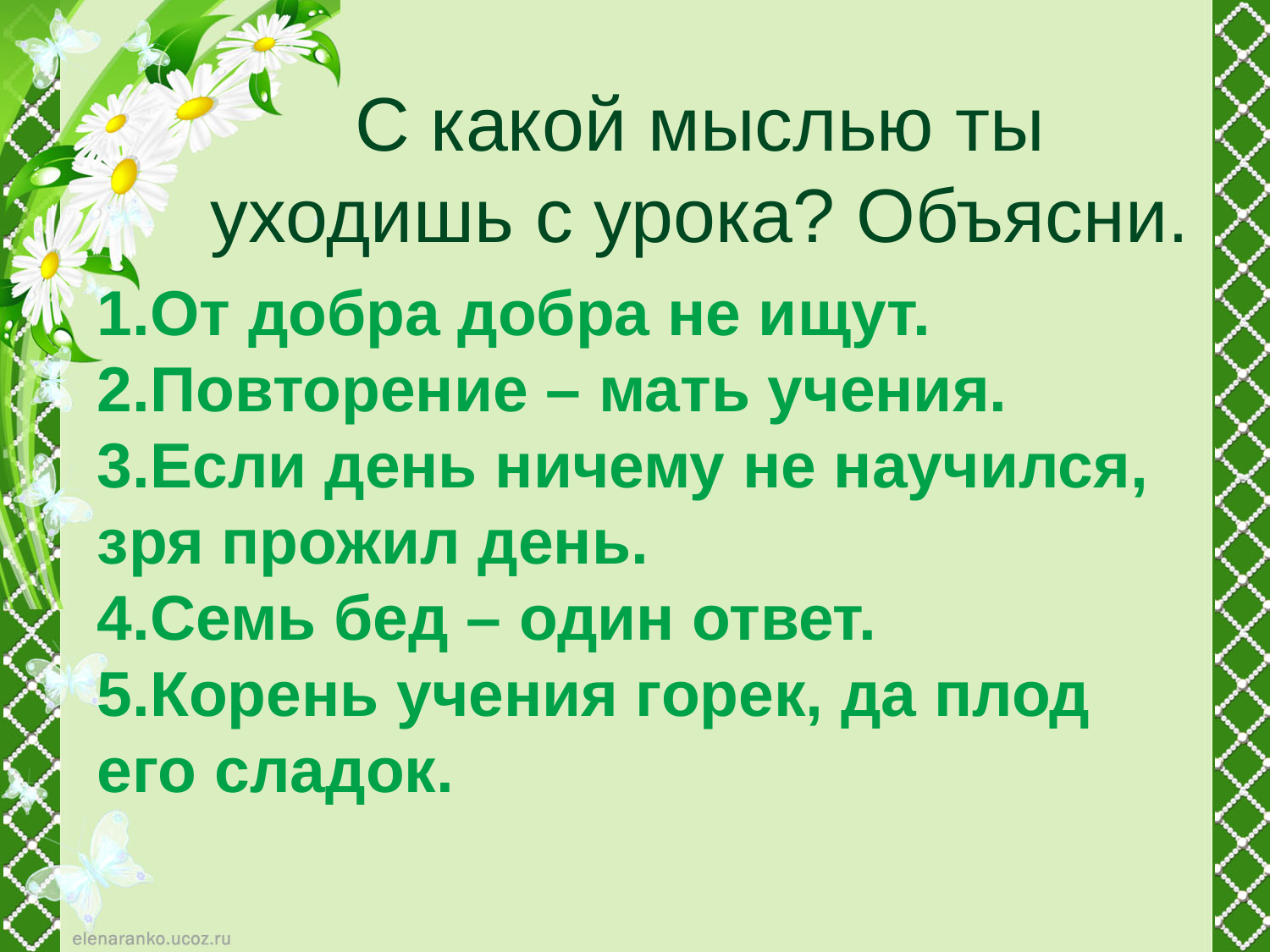

# С какой мыслью ты уходишь с урока? Объясни.
1.От добра добра не ищут.
2.Повторение – мать учения.
3.Если день ничему не научился, зря прожил день.
4.Семь бед – один ответ.
5.Корень учения горек, да плод его сладок.